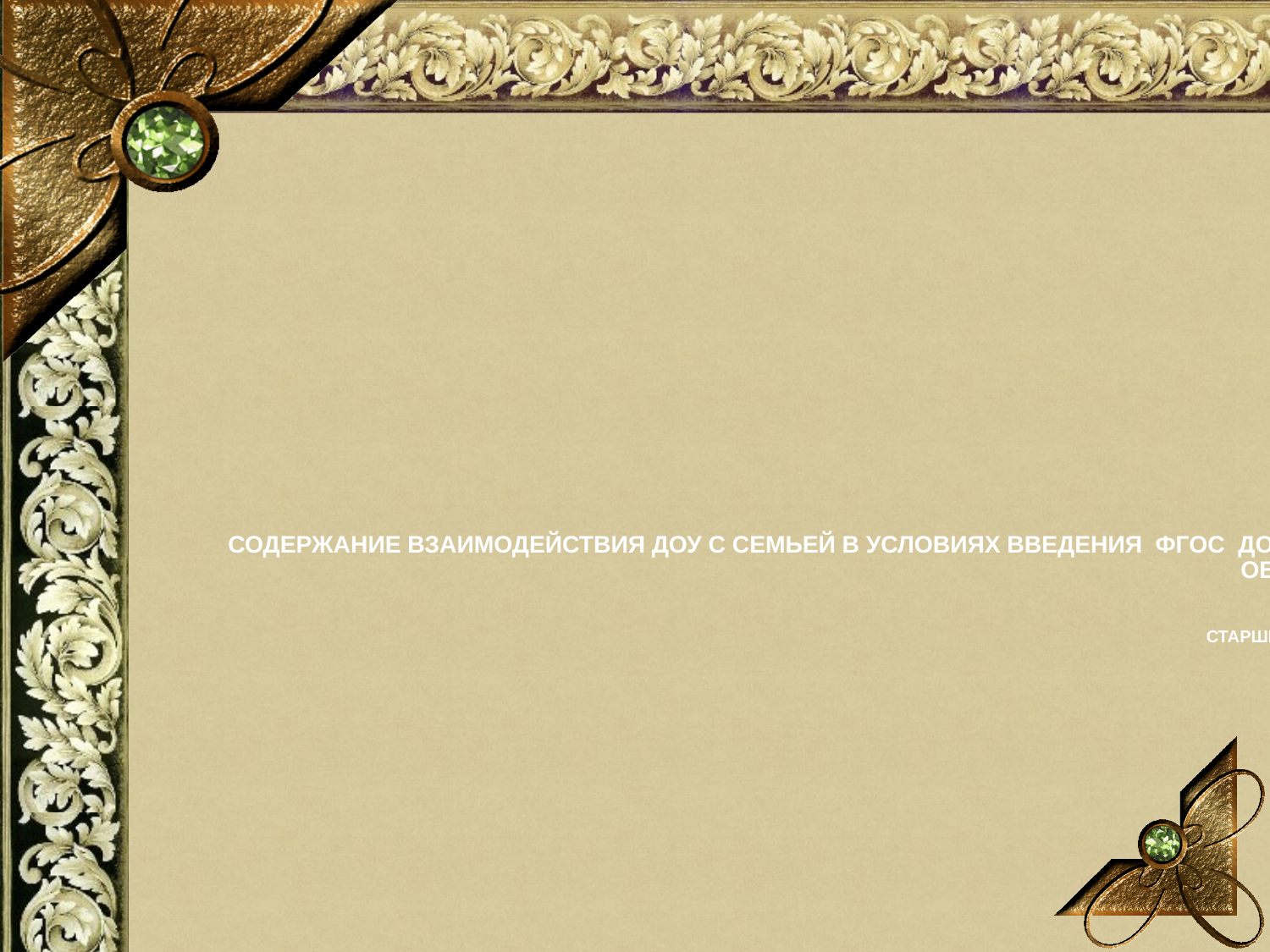

# Содержание взаимодействия ДОУ с семьей в условиях введения  ФГОС  дошкольного образования Старший воспитатель: А.В.Чильдинова